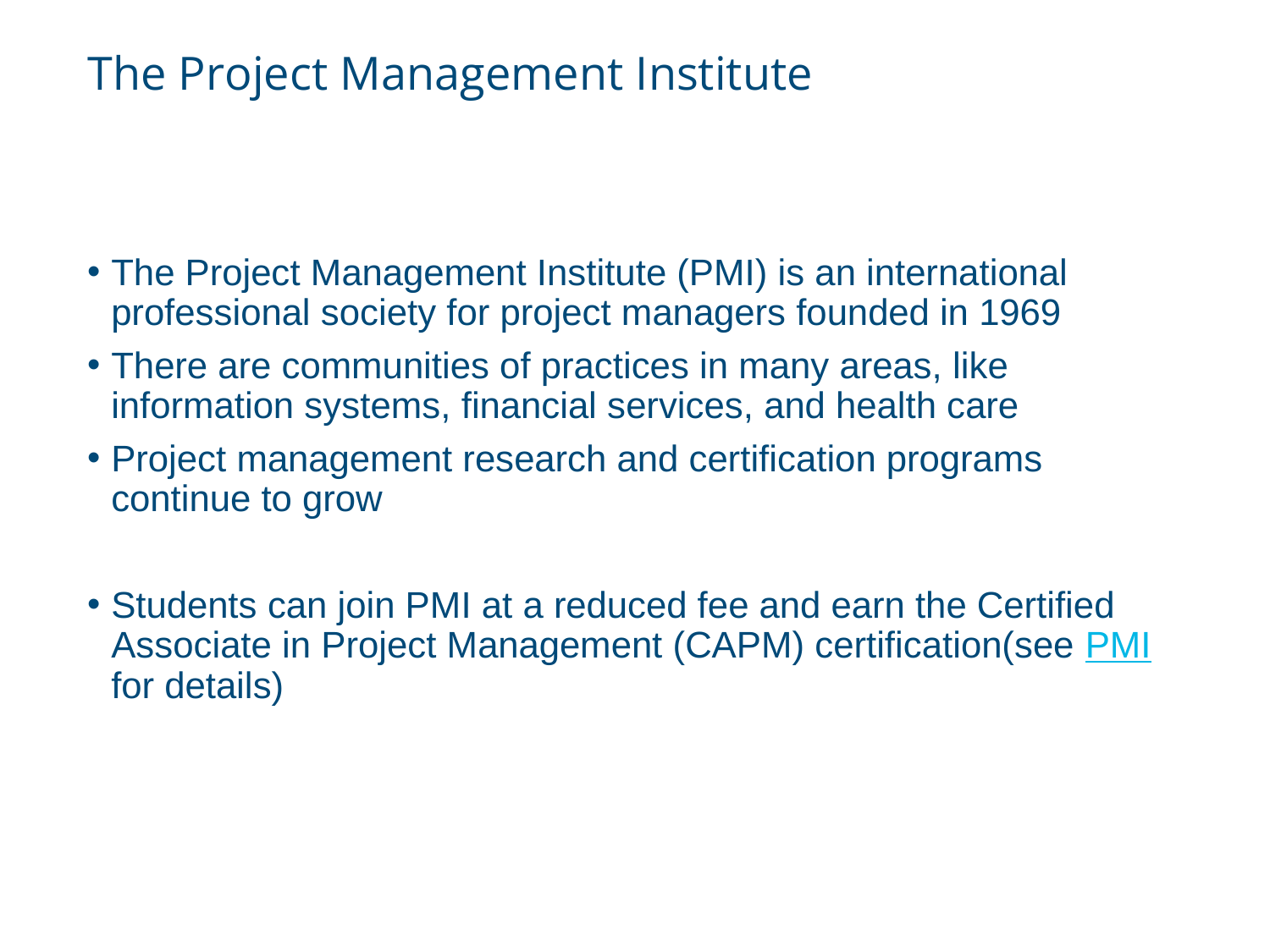

# The Project Management Institute
The Project Management Institute (PMI) is an international professional society for project managers founded in 1969
There are communities of practices in many areas, like information systems, financial services, and health care
Project management research and certification programs continue to grow

Students can join PMI at a reduced fee and earn the Certified Associate in Project Management (CAPM) certification(see PMI for details)

Information Technology Project Management, Ninth Edition. © 2019 Cengage. May not be copied, scanned, or duplicated, in whole or in part, except for use as permitted in a license distributed with a certain product or service or otherwise on a password-protected website for classroom use.